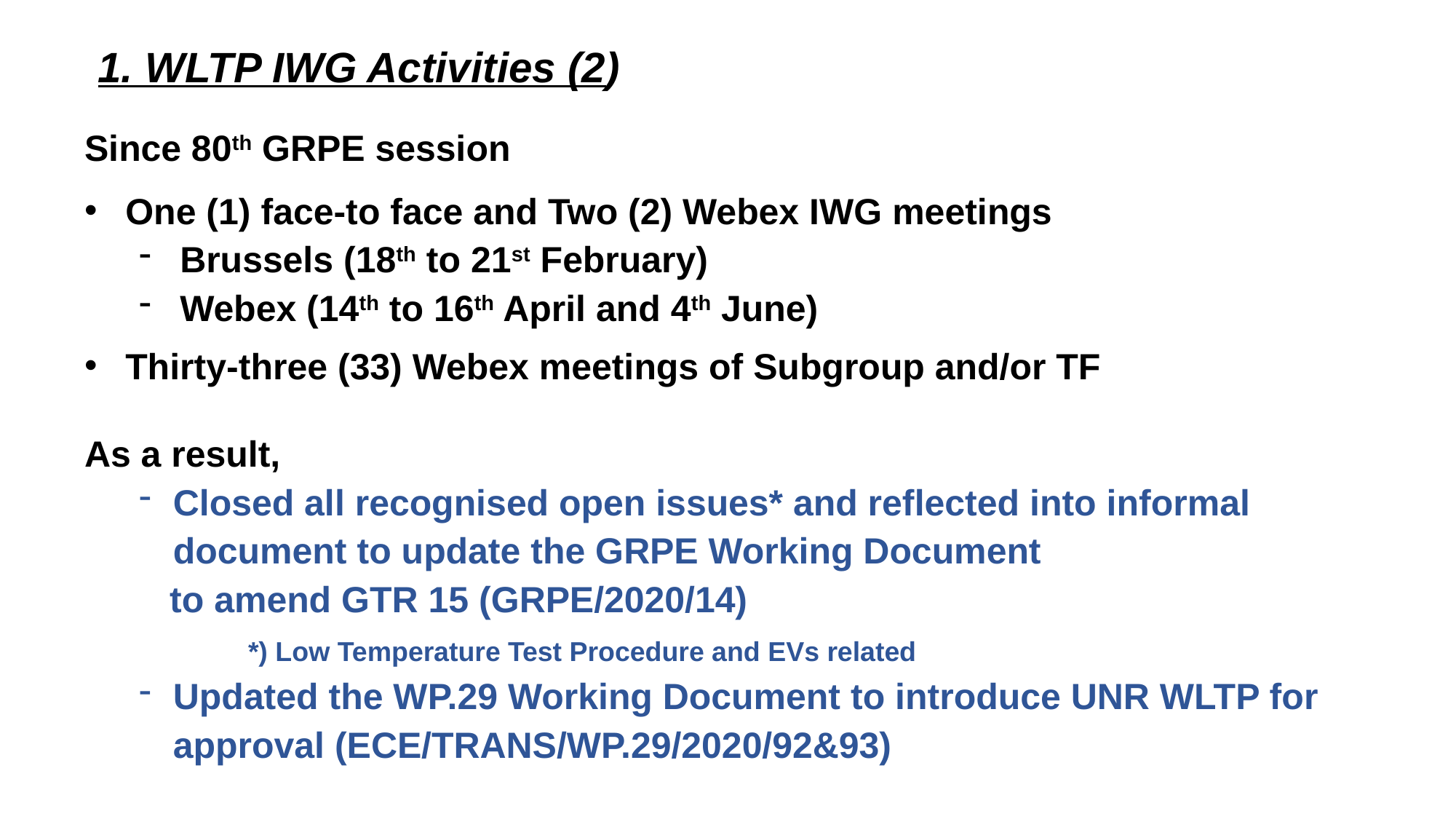

1. WLTP IWG Activities (2)
Since 80th GRPE session

One (1) face-to face and Two (2) Webex IWG meetings
Brussels (18th to 21st February)
Webex (14th to 16th April and 4th June)

Thirty-three (33) Webex meetings of Subgroup and/or TF

As a result,
Closed all recognised open issues* and reflected into informal document to update the GRPE Working Document
   to amend GTR 15 (GRPE/2020/14)
	*) Low Temperature Test Procedure and EVs related
Updated the WP.29 Working Document to introduce UNR WLTP for approval (ECE/TRANS/WP.29/2020/92&93)